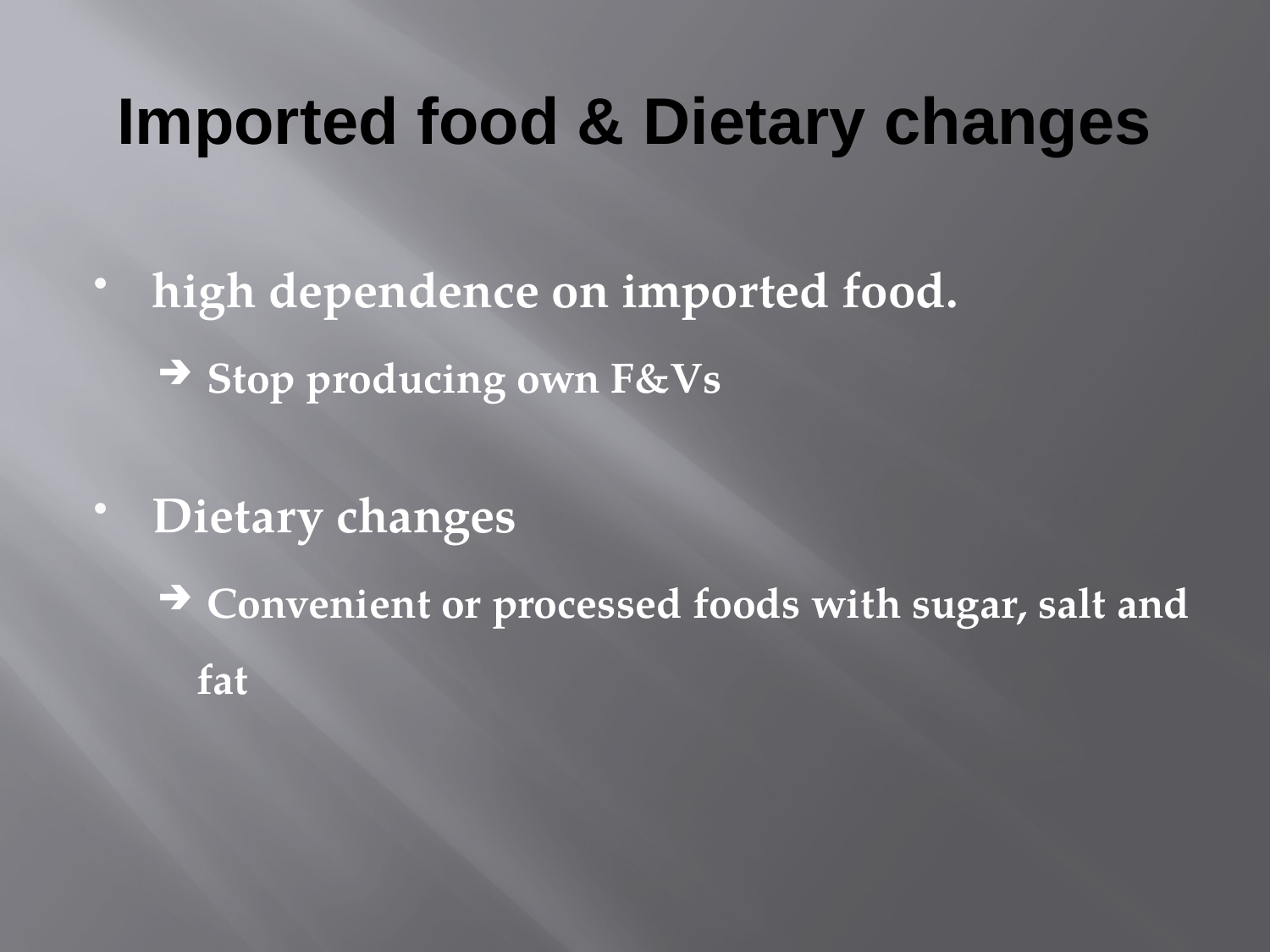

# Imported food & Dietary changes
high dependence on imported food.
 Stop producing own F&Vs

Dietary changes
 Convenient or processed foods with sugar, salt and fat